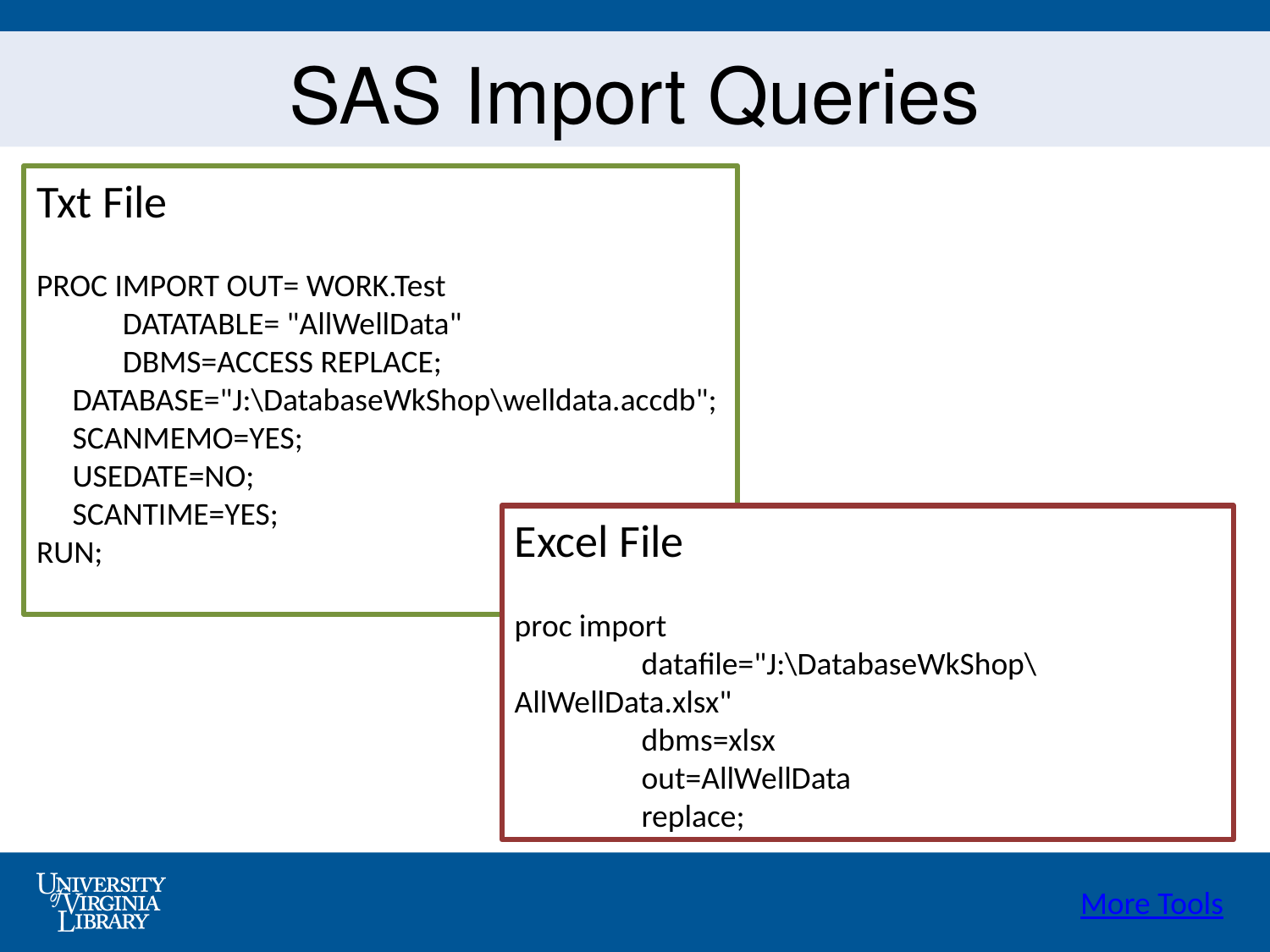

# SAS Import Queries
Txt File

PROC IMPORT OUT= WORK.Test
            DATATABLE= "AllWellData"
            DBMS=ACCESS REPLACE;
     DATABASE="J:\DatabaseWkShop\welldata.accdb";
     SCANMEMO=YES;
     USEDATE=NO;
     SCANTIME=YES;
RUN;

Excel File

proc import
	datafile="J:\DatabaseWkShop\AllWellData.xlsx"
	dbms=xlsx
	out=AllWellData
	replace;
More Tools